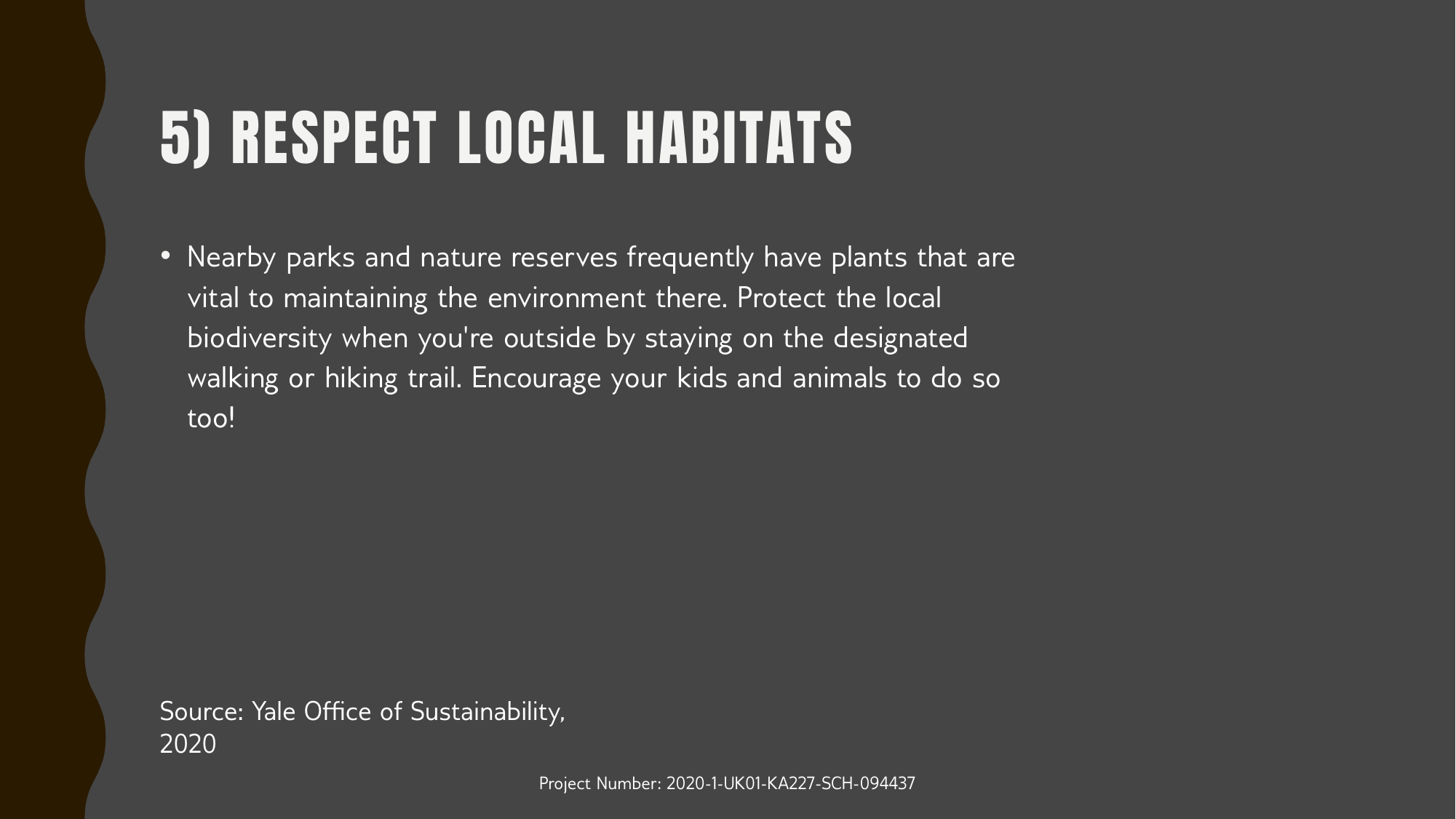

# 5) Respect local habitats
Nearby parks and nature reserves frequently have plants that are vital to maintaining the environment there. Protect the local biodiversity when you're outside by staying on the designated walking or hiking trail. Encourage your kids and animals to do so too!
Source: Yale Office of Sustainability, 2020
Project Number: 2020-1-UK01-KA227-SCH-094437